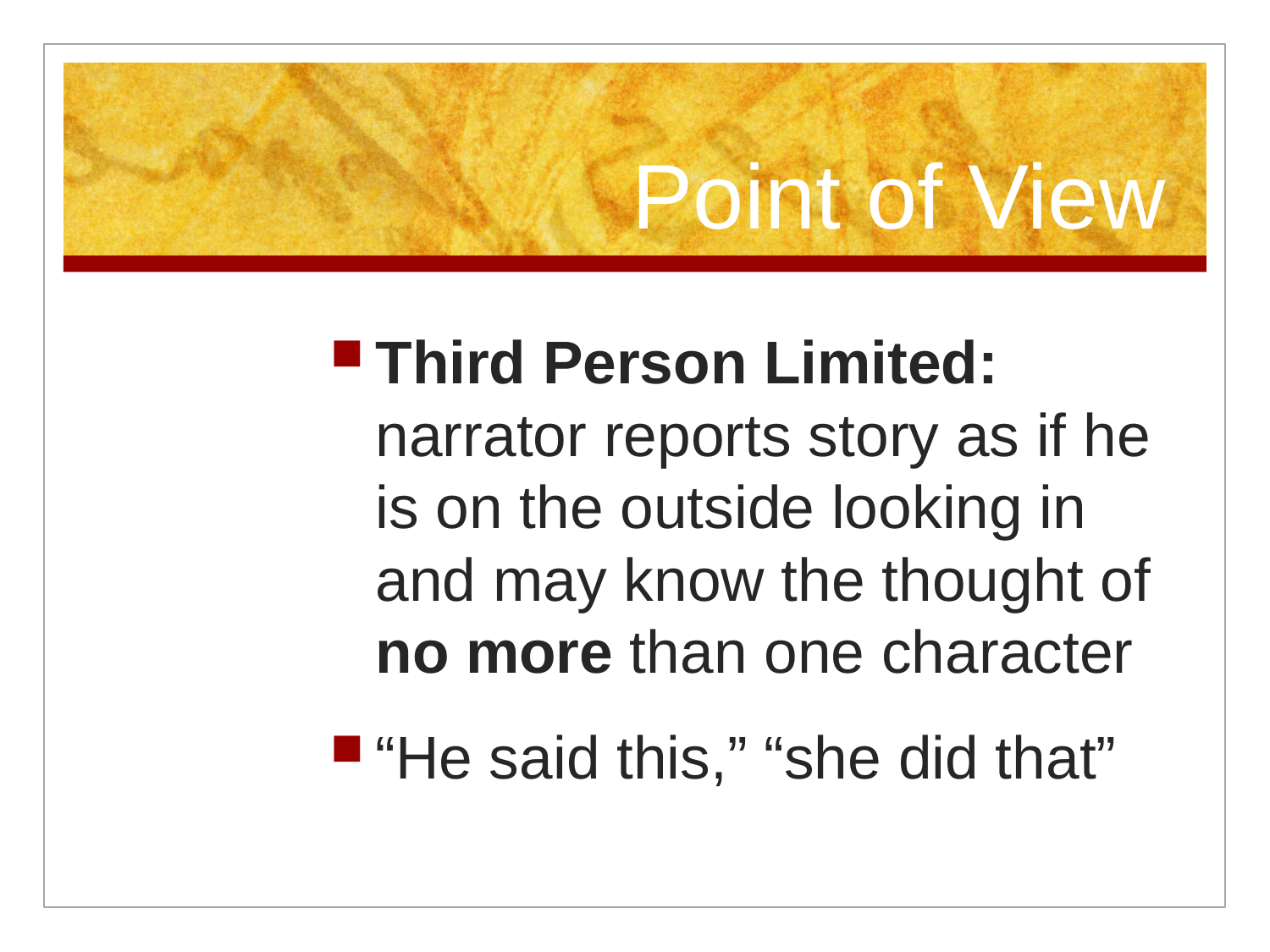

# Point of View
Third Person Limited: narrator reports story as if he is on the outside looking in and may know the thought of no more than one character
“He said this,” “she did that”